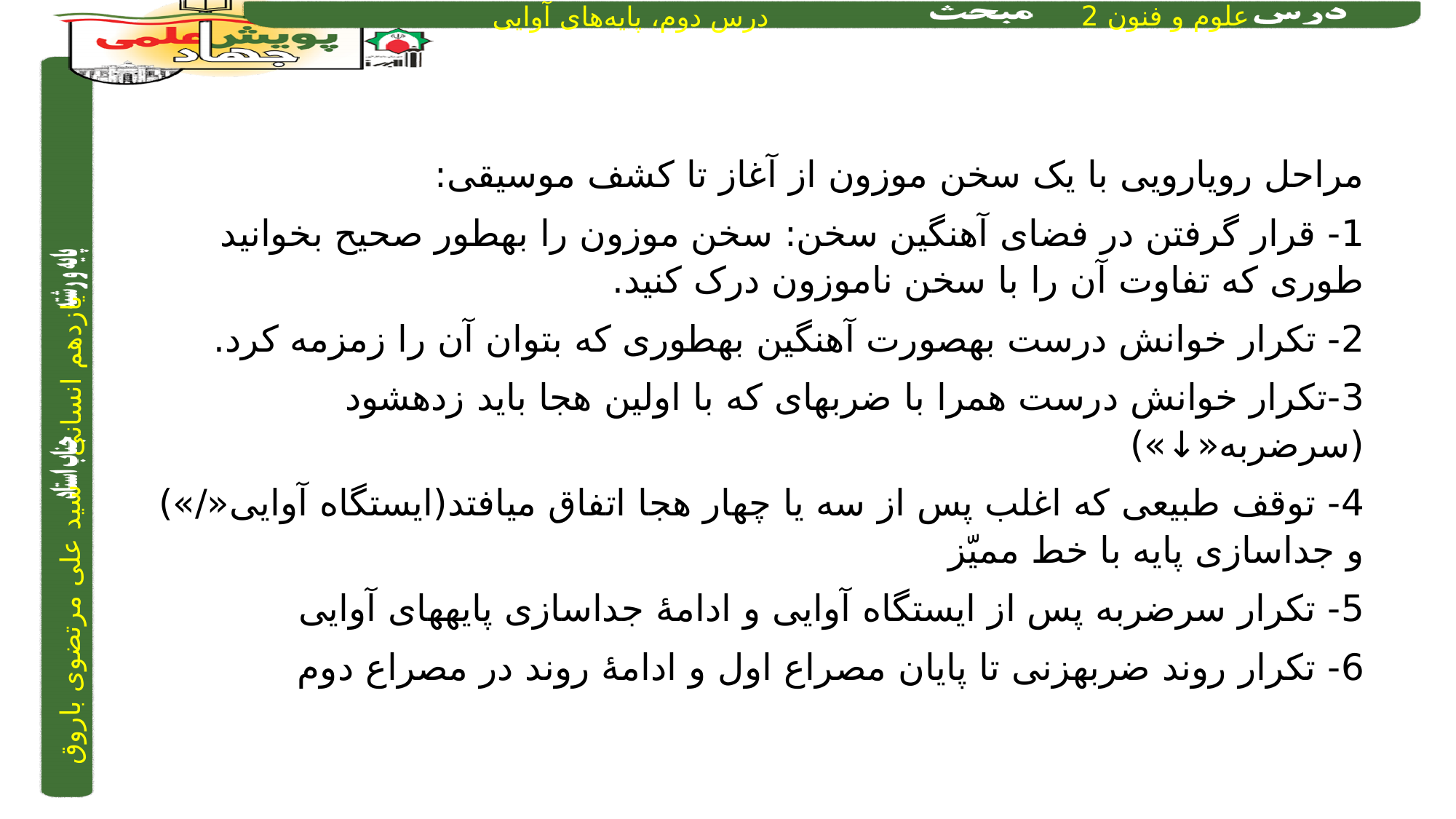

مراحل رویارویی با یک سخن موزون از آغاز تا کشف موسیقی:
1- قرار گرفتن در فضای آهنگین سخن: سخن موزون را به­طور صحیح بخوانید طوری که تفاوت آن را با سخن ناموزون درک کنید.
2- تکرار خوانش درست به­صورت آهنگین به­طوری که بتوان آن را زمزمه کرد.
3-تکرار خوانش درست همرا با ضربه­ای که با اولین هجا باید زده­شود (سرضربه«↓»)
4- توقف طبیعی که اغلب پس از سه یا چهار هجا اتفاق می­افتد(ایستگاه آوایی«/») و جداسازی پایه با خط ممیّز
5- تکرار سرضربه پس از ایستگاه آوایی و ادامۀ جداسازی پایه­های آوایی
6- تکرار روند ضربه­زنی تا پایان مصراع اول و ادامۀ روند در مصراع دوم